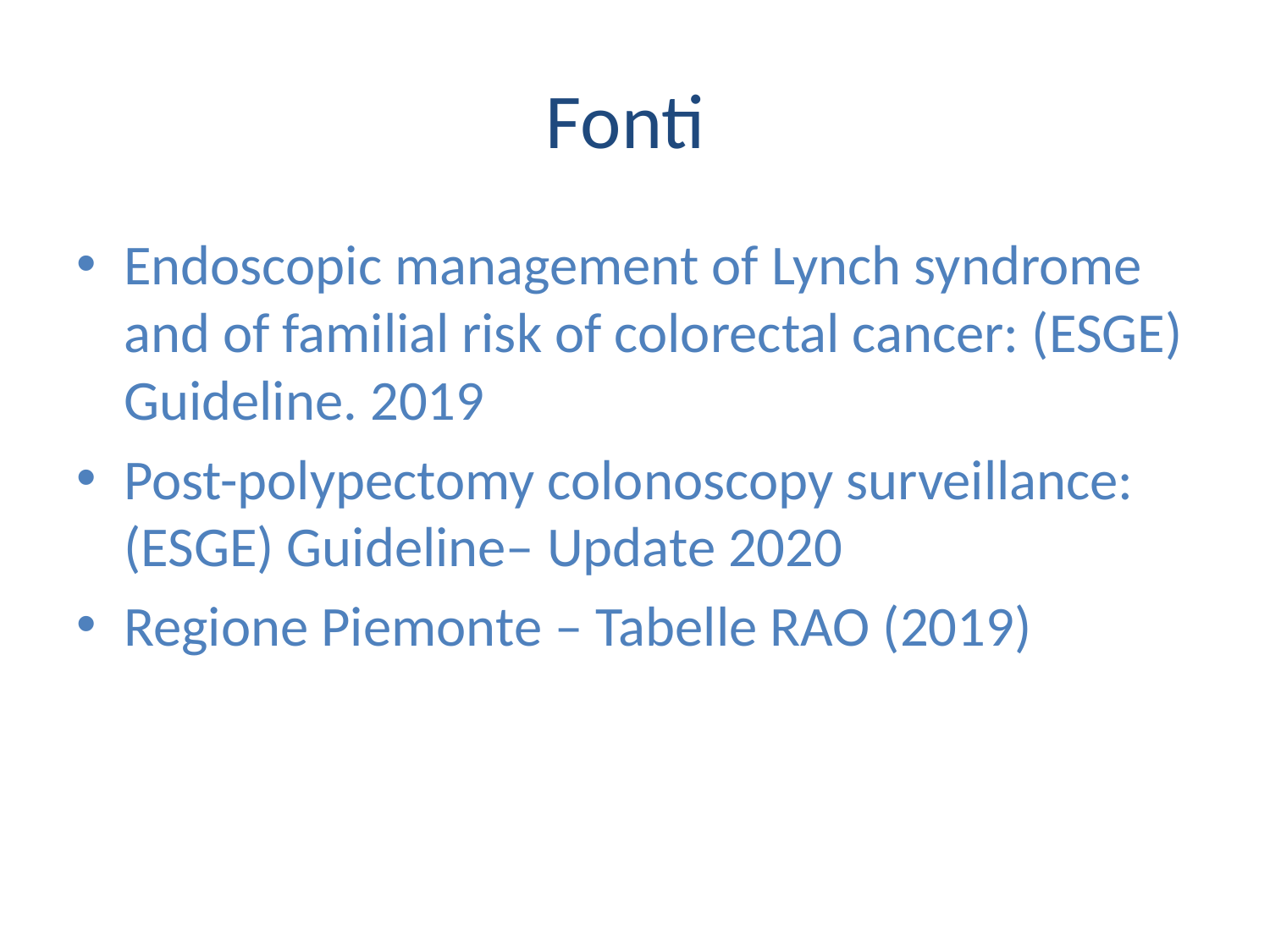

# Fonti
Endoscopic management of Lynch syndrome and of familial risk of colorectal cancer: (ESGE) Guideline. 2019
Post-polypectomy colonoscopy surveillance: (ESGE) Guideline– Update 2020
Regione Piemonte – Tabelle RAO (2019)